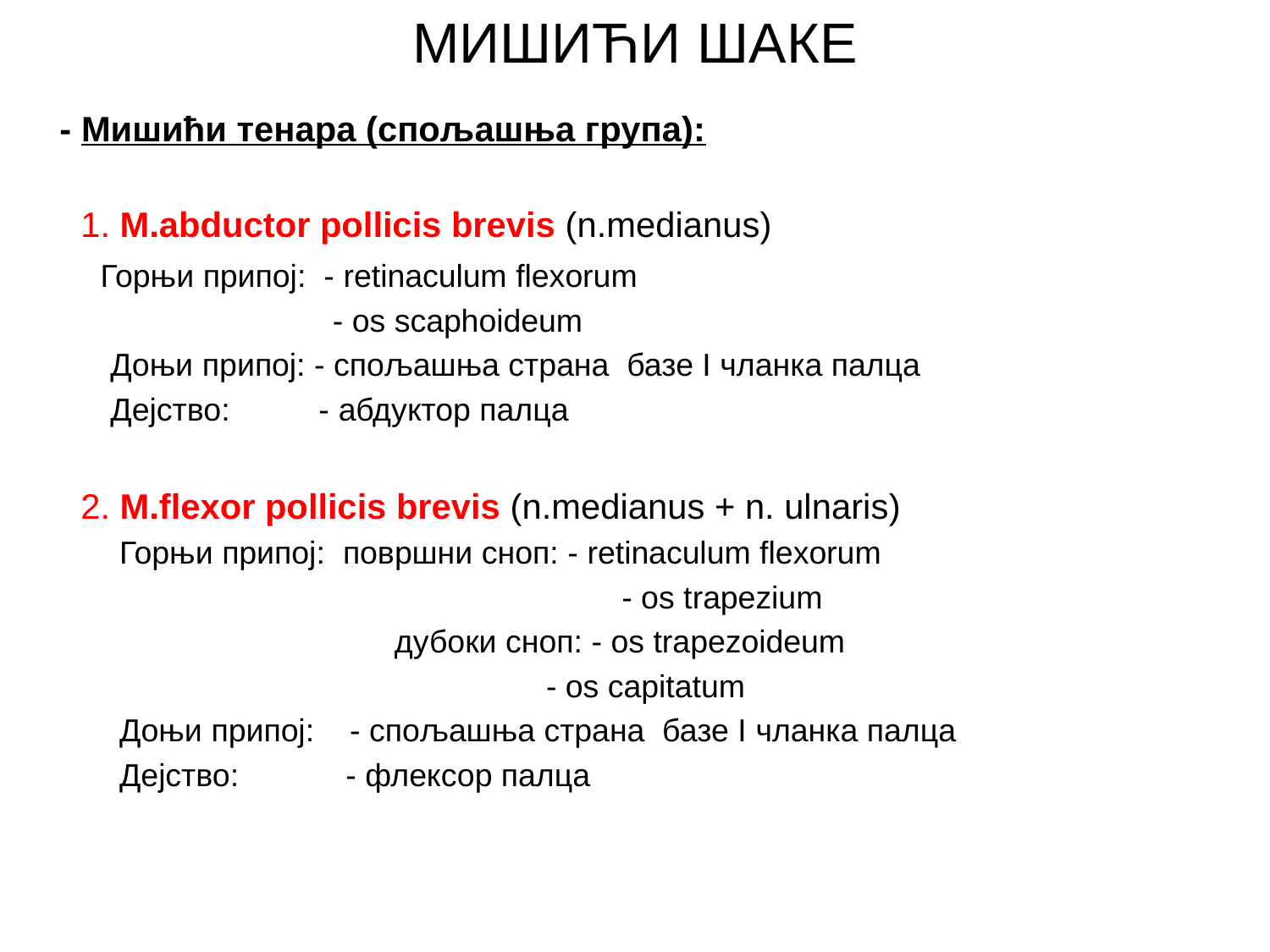

МИШИЋИ ШАКЕ
   - Мишићи тенара (спољашња група):
       1. M.abductor pollicis brevis (n.medianus)
         Горњи припој:  - retinaculum flexorum
                                    - os scaphoideum
           Доњи припој: - спољашњa стрaнa  базе I чланка палца
           Дејство:          - абдуктор палца

       2. M.flexor pollicis brevis (n.medianus + n. ulnaris)
            Горњи припој:  површни сноп: - retinaculum flexorum
                                    		      - os trapezium
			         дубоки сноп: - os trapezoideum
                                                            - os capitatum
            Доњи припој:    - спољашњa стрaнa  базе I чланка палца
            Дејство:            - флексор палца